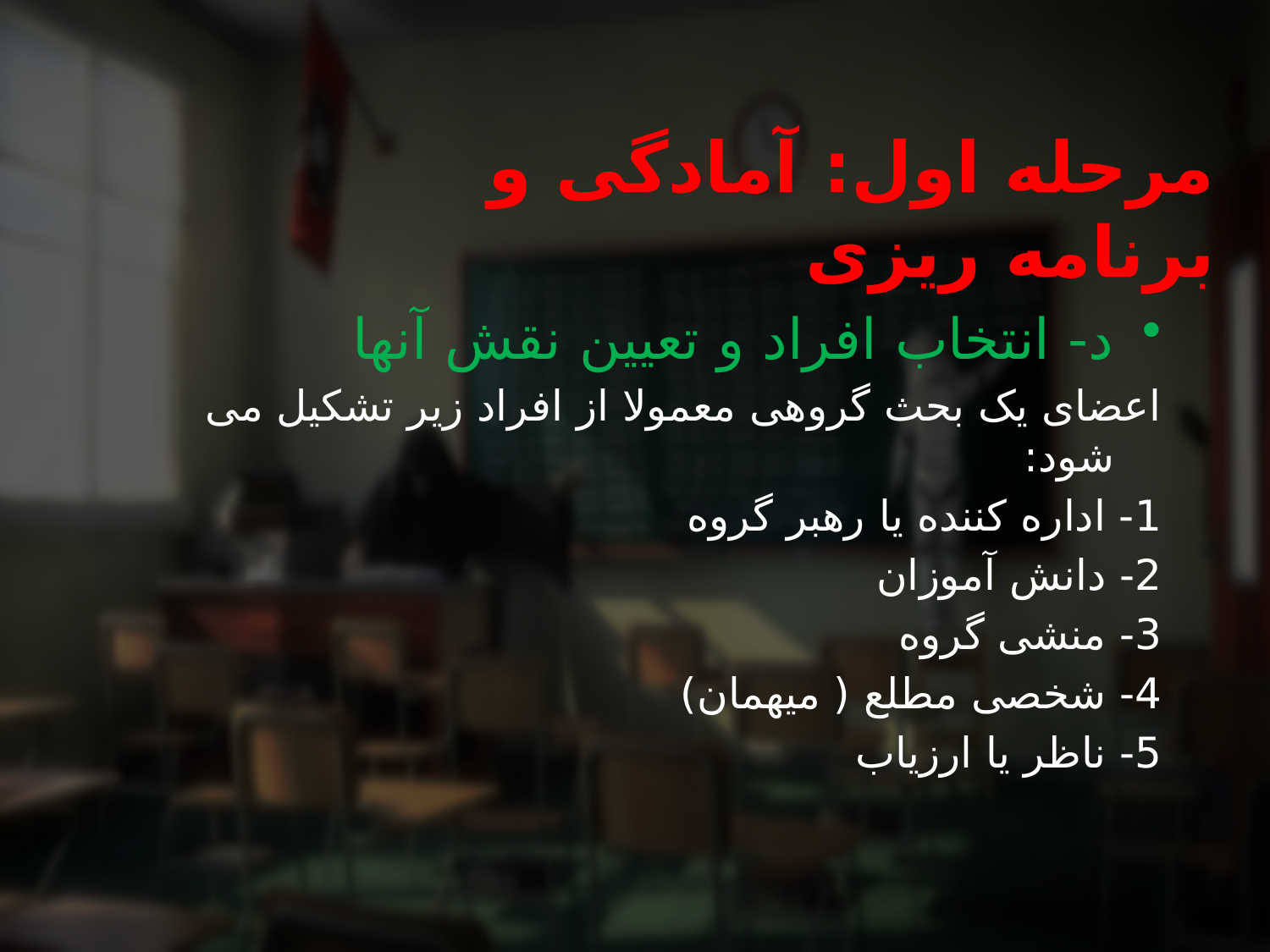

مرحله اول: آمادگی و برنامه ریزی
د- انتخاب افراد و تعیین نقش آنها
اعضای یک بحث گروهی معمولا از افراد زیر تشکیل می شود:
1- اداره کننده یا رهبر گروه
2- دانش آموزان
3- منشی گروه
4- شخصی مطلع ( میهمان)
5- ناظر یا ارزیاب